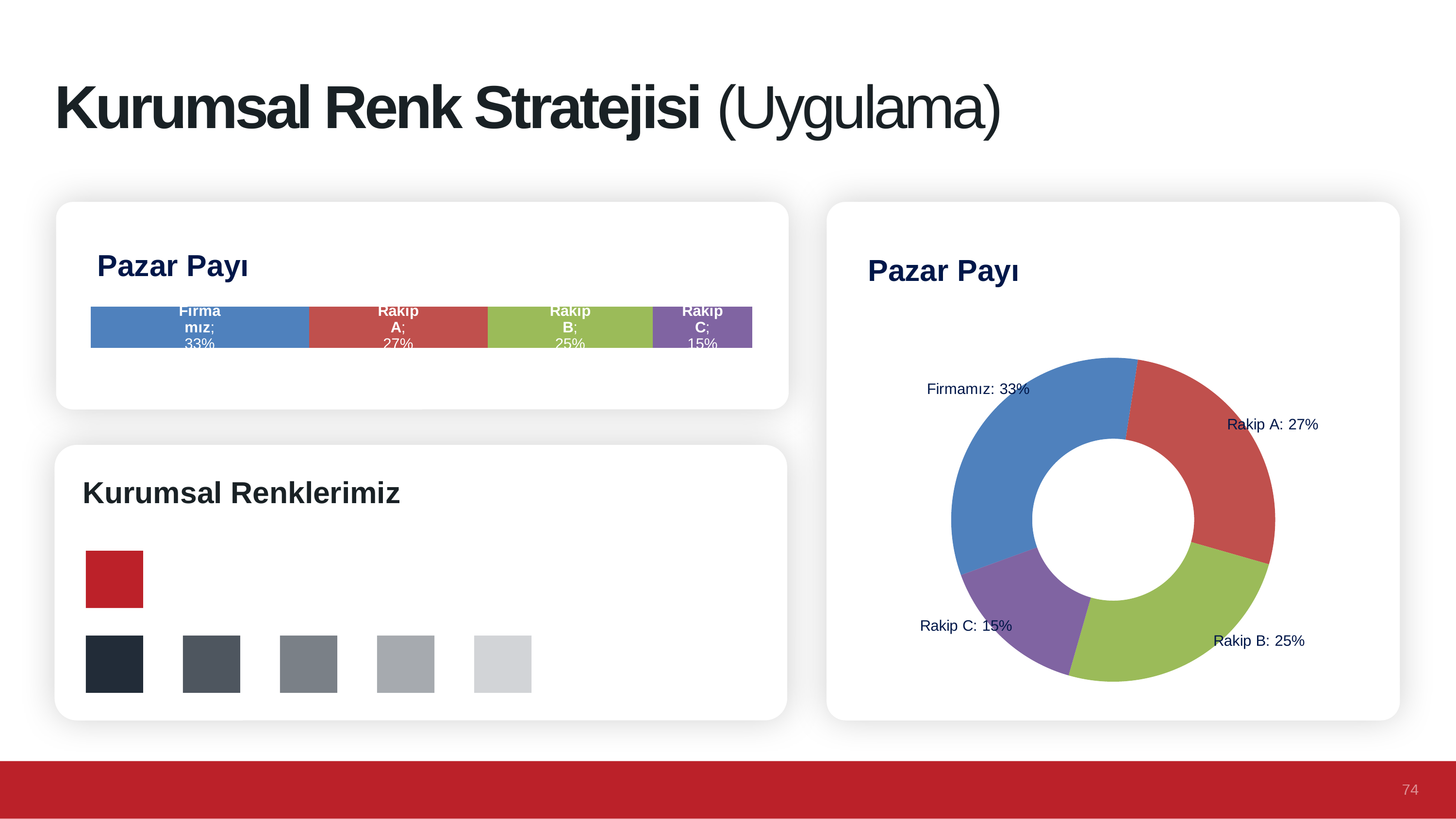

# Kurumsal Renk Stratejisi (Uygulama)

### Chart: Pazar Payı

| Category | Firmamız | Rakip A | Rakip B | Rakip C |
|---|---|---|---|---|
| Pazar Payı | 0.33 | 0.27 | 0.25 | 0.15 |

### Chart: Pazar Payı

| Category | Pazar Payı |
|---|---|
| Firmamız | 0.33 |
| Rakip A | 0.27 |
| Rakip B | 0.25 |
| Rakip C | 0.15 |
Kurumsal Renklerimiz

74